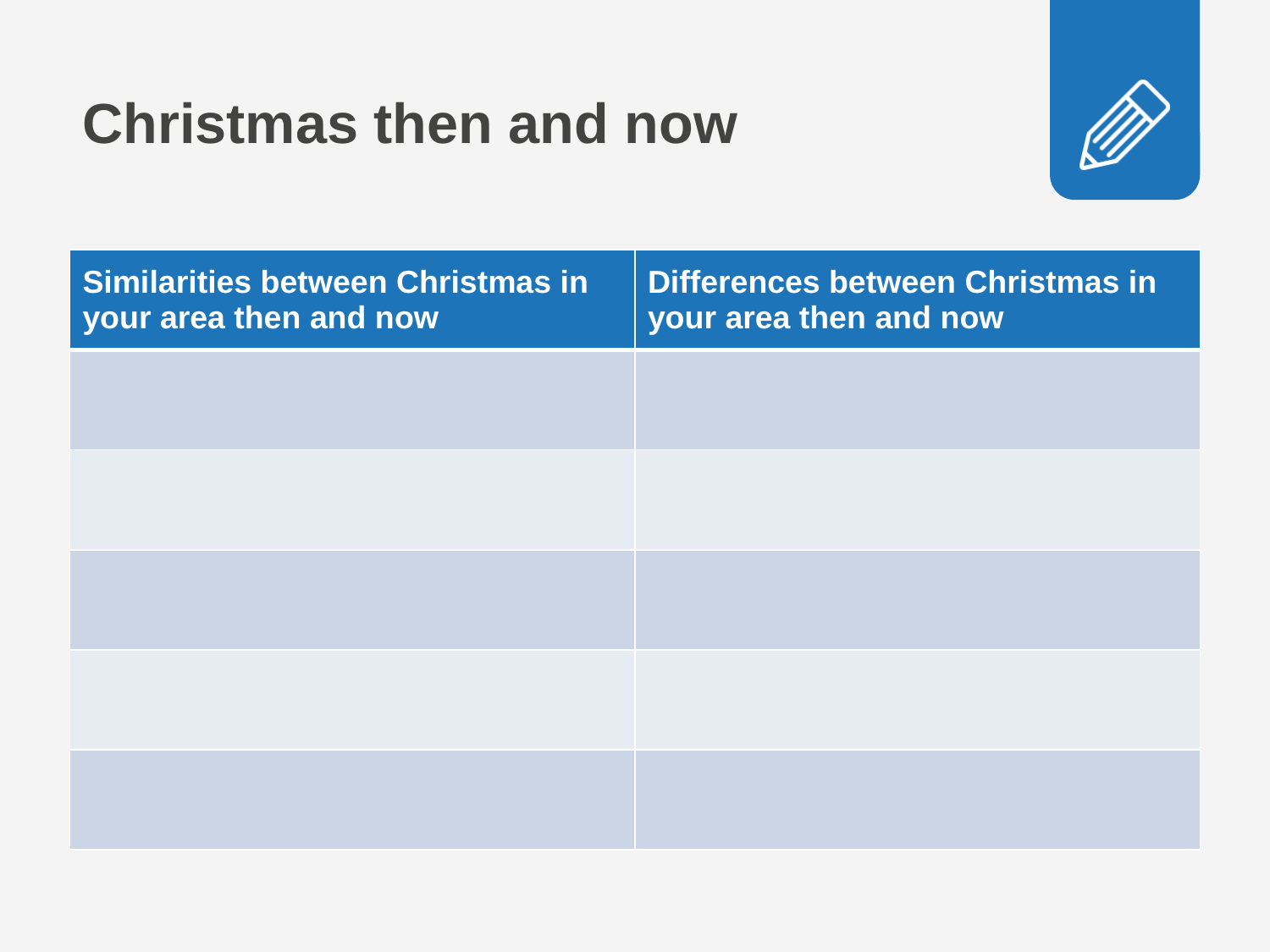

# Christmas then and now
| Similarities between Christmas in your area then and now | Differences between Christmas in your area then and now |
| --- | --- |
|  |  |
|  |  |
|  |  |
|  |  |
|  |  |